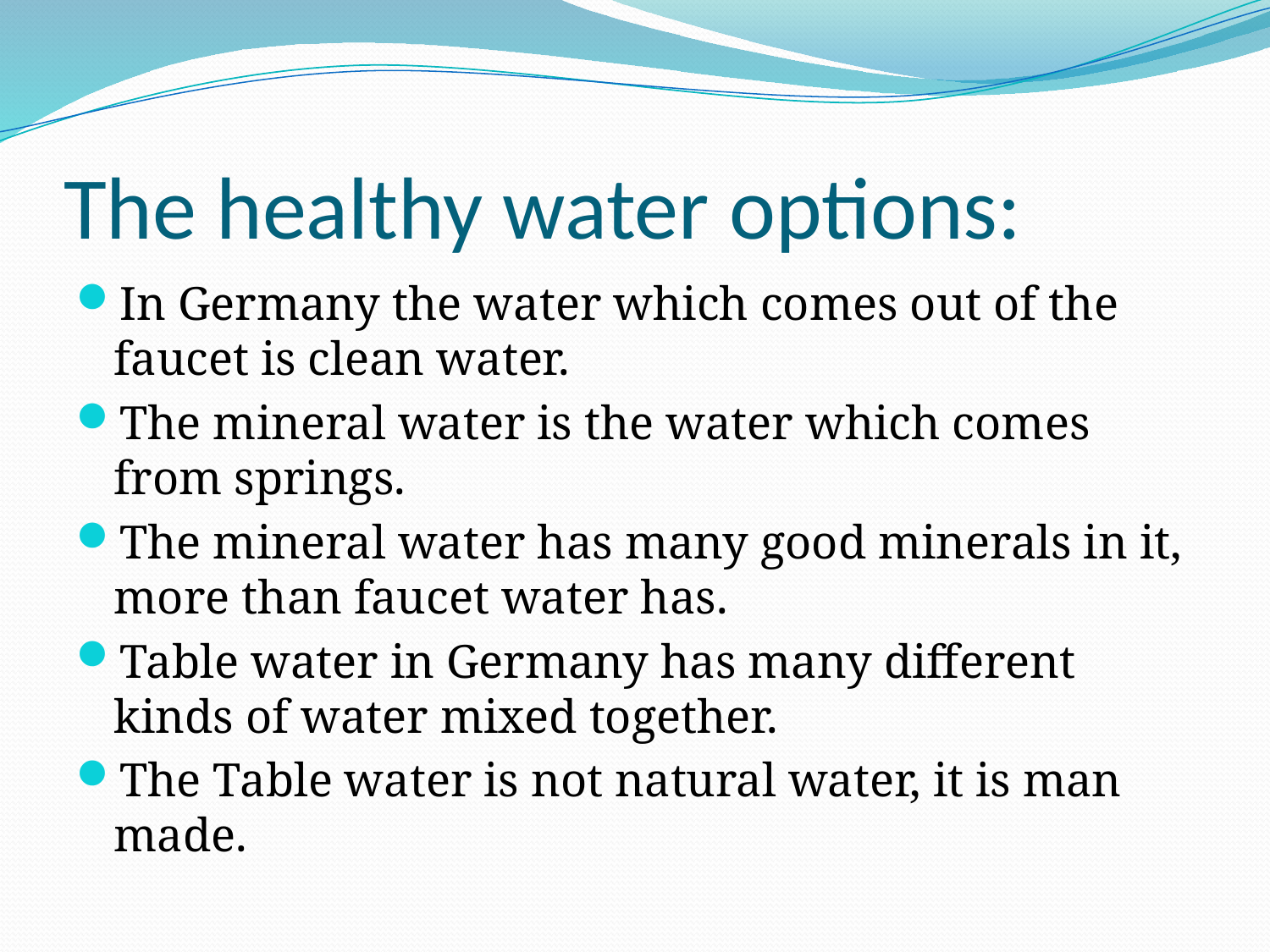

# The healthy water options:
In Germany the water which comes out of the faucet is clean water.
The mineral water is the water which comes from springs.
The mineral water has many good minerals in it, more than faucet water has.
Table water in Germany has many different kinds of water mixed together.
The Table water is not natural water, it is man made.